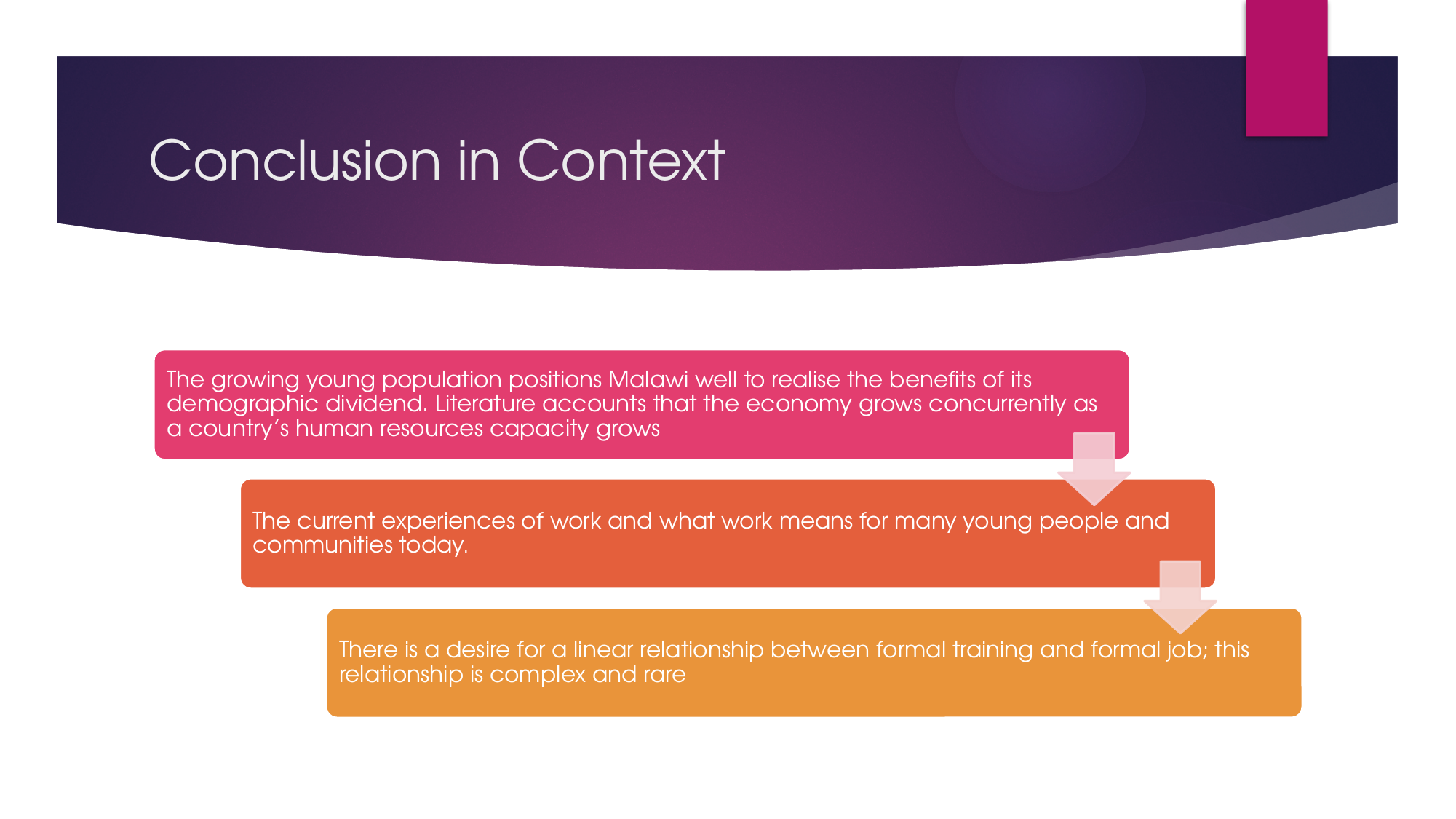

# Conclusion in Context
The growing young population positions Malawi well to realise the benefits of its demographic dividend. Literature accounts that the economy grows concurrently as a country’s human resources capacity grows
The current experiences of work and what work means for many young people and communities today.
There is a desire for a linear relationship between formal training and formal job; this relationship is complex and rare